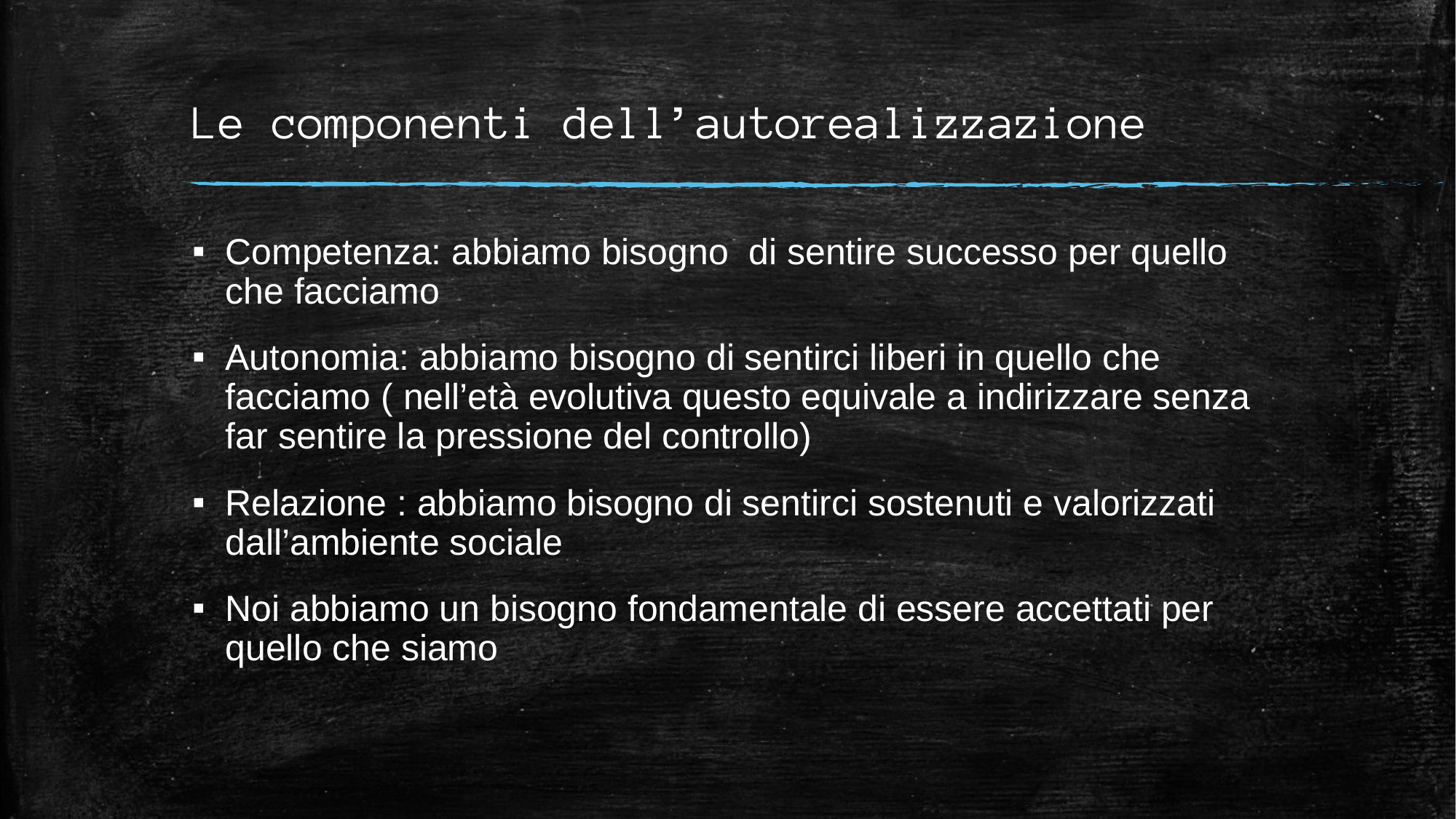

# Le componenti dell’autorealizzazione
Competenza: abbiamo bisogno  di sentire successo per quello che facciamo
Autonomia: abbiamo bisogno di sentirci liberi in quello che facciamo ( nell’età evolutiva questo equivale a indirizzare senza far sentire la pressione del controllo)
Relazione : abbiamo bisogno di sentirci sostenuti e valorizzati dall’ambiente sociale
Noi abbiamo un bisogno fondamentale di essere accettati per quello che siamo